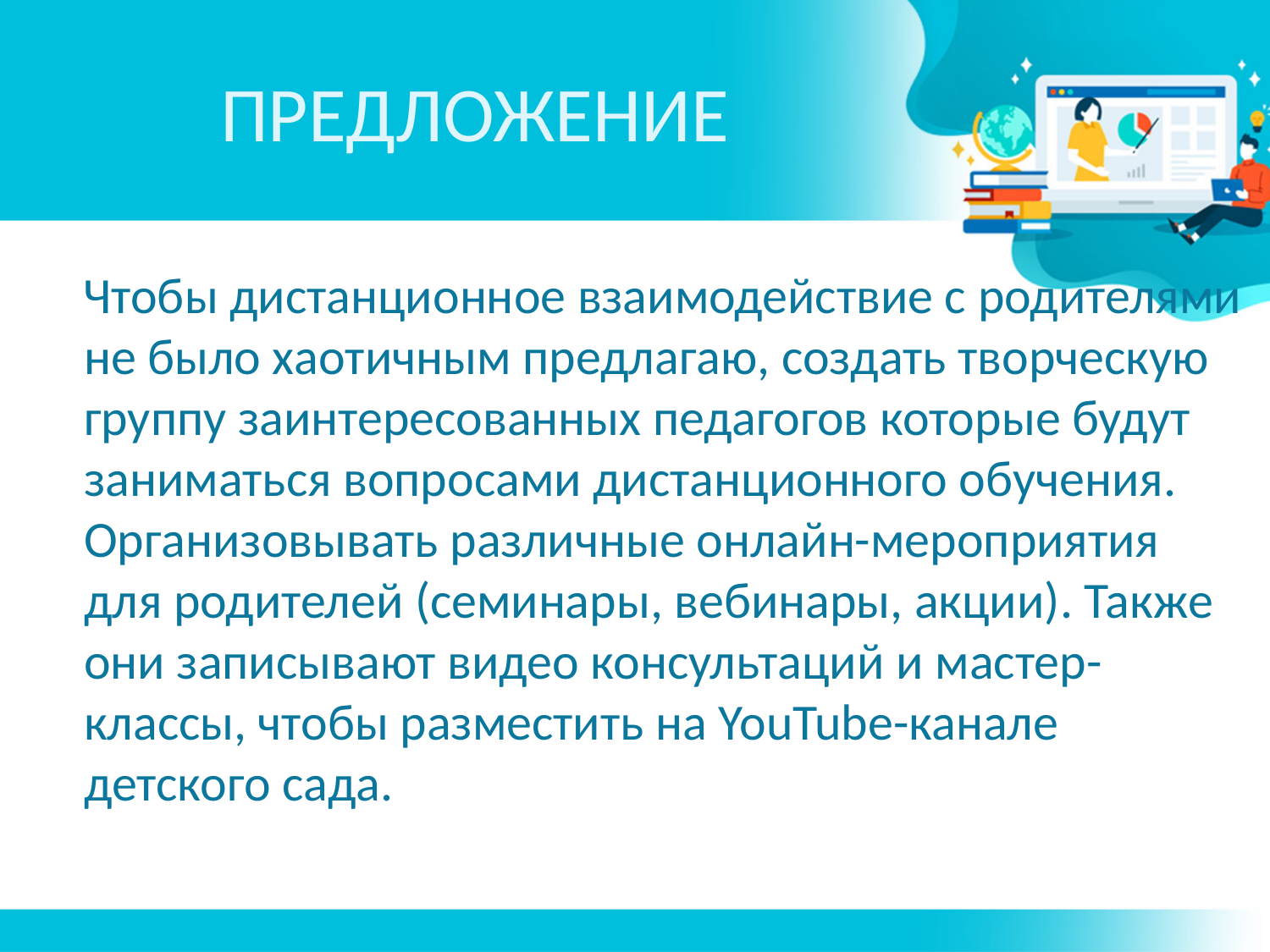

# ПРЕДЛОЖЕНИЕ
    Чтобы дистанционное взаимодействие с родителями не было хаотичным предлагаю, создать творческую группу заинтересованных педагогов которые будут заниматься вопросами дистанционного обучения. Организовывать различные онлайн-мероприятия для родителей (семинары, вебинары, акции). Также они записывают видео консультаций и мастер-классы, чтобы разместить на YouTube-канале детского сада.